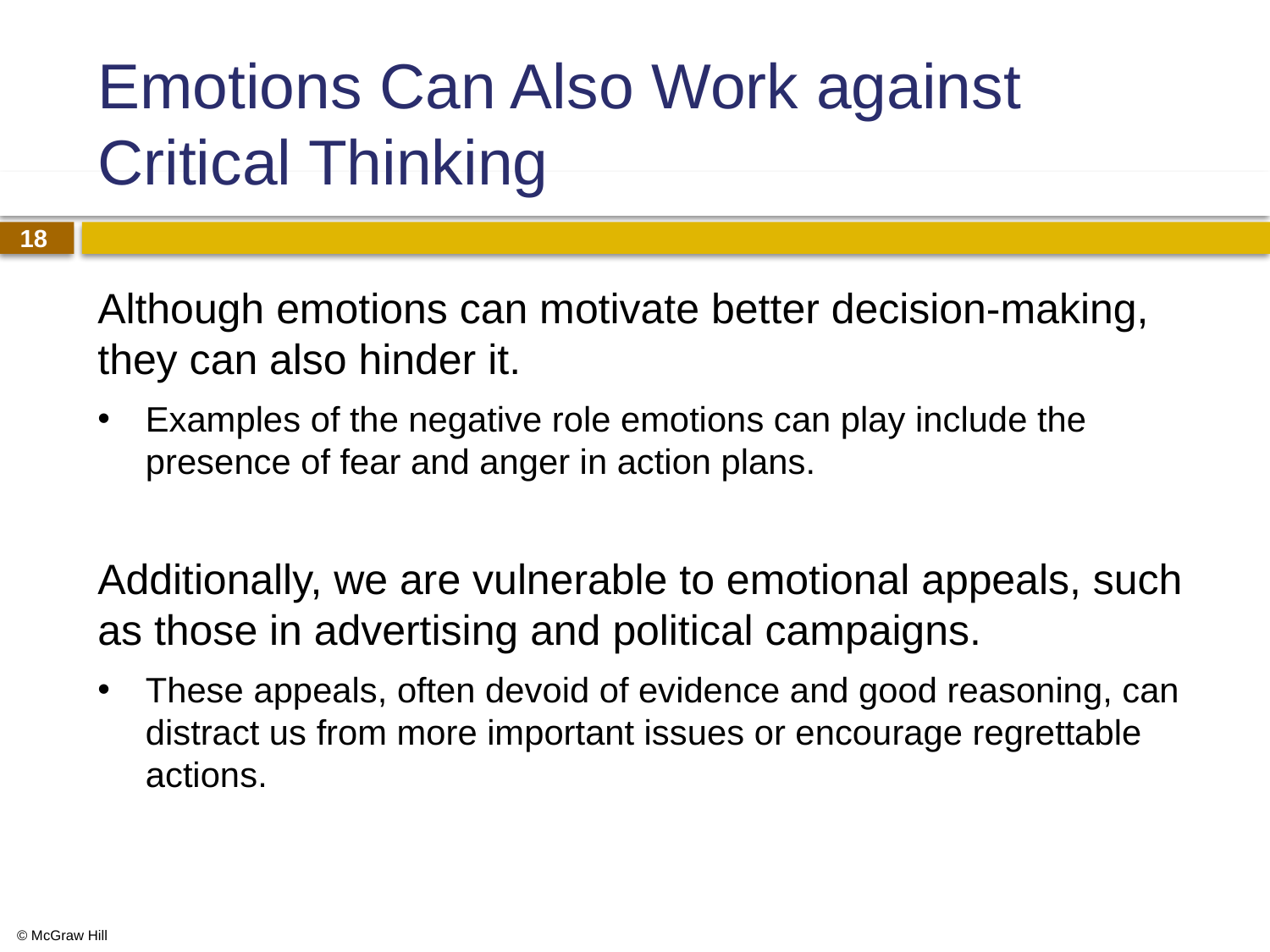

# Emotions Can Also Work against Critical Thinking
Although emotions can motivate better decision-making, they can also hinder it.
Examples of the negative role emotions can play include the presence of fear and anger in action plans.

Additionally, we are vulnerable to emotional appeals, such as those in advertising and political campaigns.
These appeals, often devoid of evidence and good reasoning, can distract us from more important issues or encourage regrettable actions.